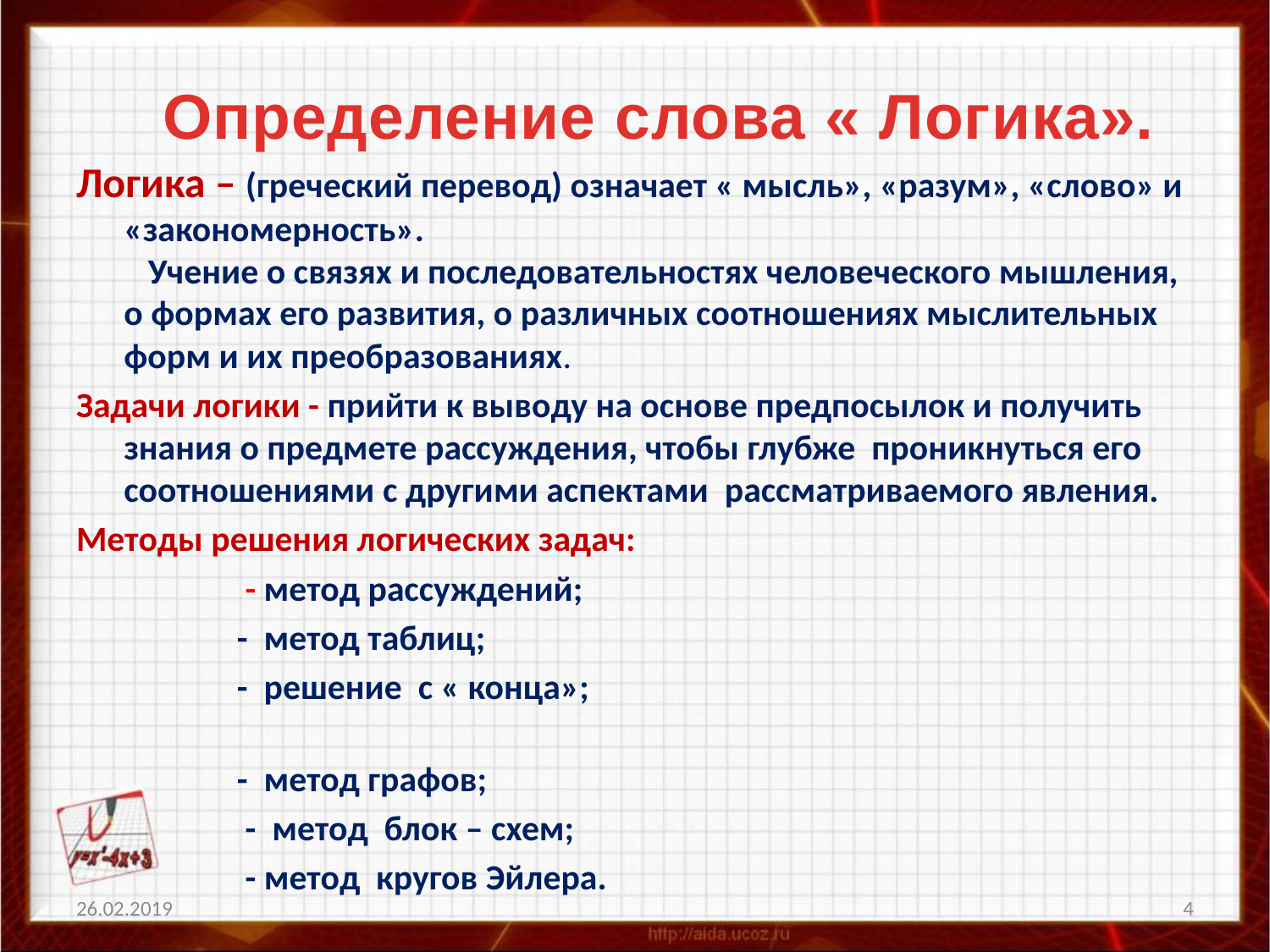

Определение слова « Логика».
Логика – (греческий перевод) означает « мысль», «разум», «слово» и «закономерность».                                                                                                   Учение о связях и последовательностях человеческого мышления, о формах его развития, о различных соотношениях мыслительных форм и их преобразованиях.
Задачи логики - прийти к выводу на основе предпосылок и получить знания о предмете рассуждения, чтобы глубже  проникнуться его соотношениями с другими аспектами  рассматриваемого явления.
Методы решения логических задач:
                     - метод рассуждений;
                    -  метод таблиц;
                    -  решение  с « конца»;
                    -  метод графов;
                     -  метод  блок – схем;
                     - метод  кругов Эйлера.

26.02.2019
4